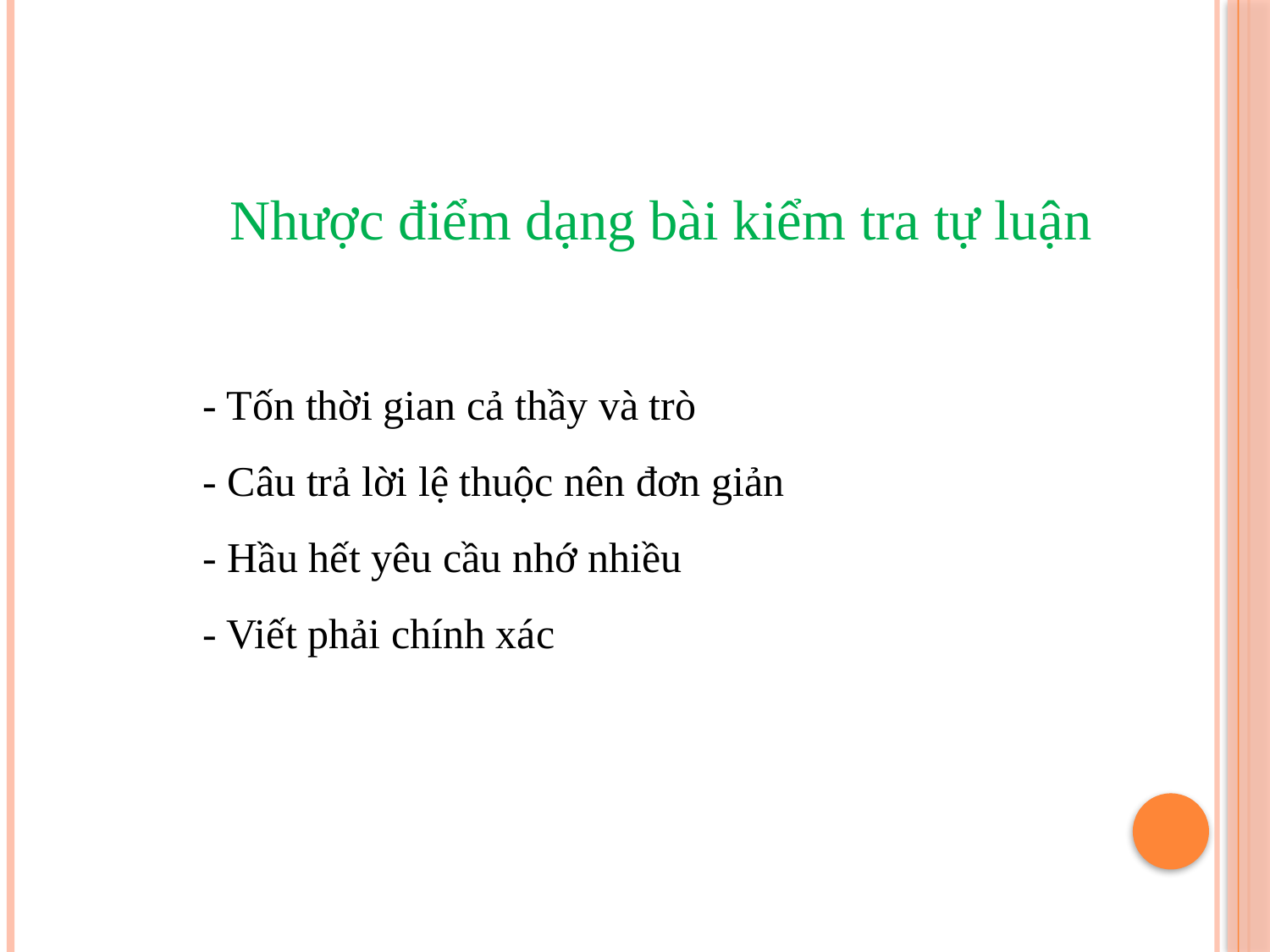

Nhược điểm dạng bài kiểm tra tự luận

- Tốn thời gian cả thầy và trò
- Câu trả lời lệ thuộc nên đơn giản
- Hầu hết yêu cầu nhớ nhiều
- Viết phải chính xác